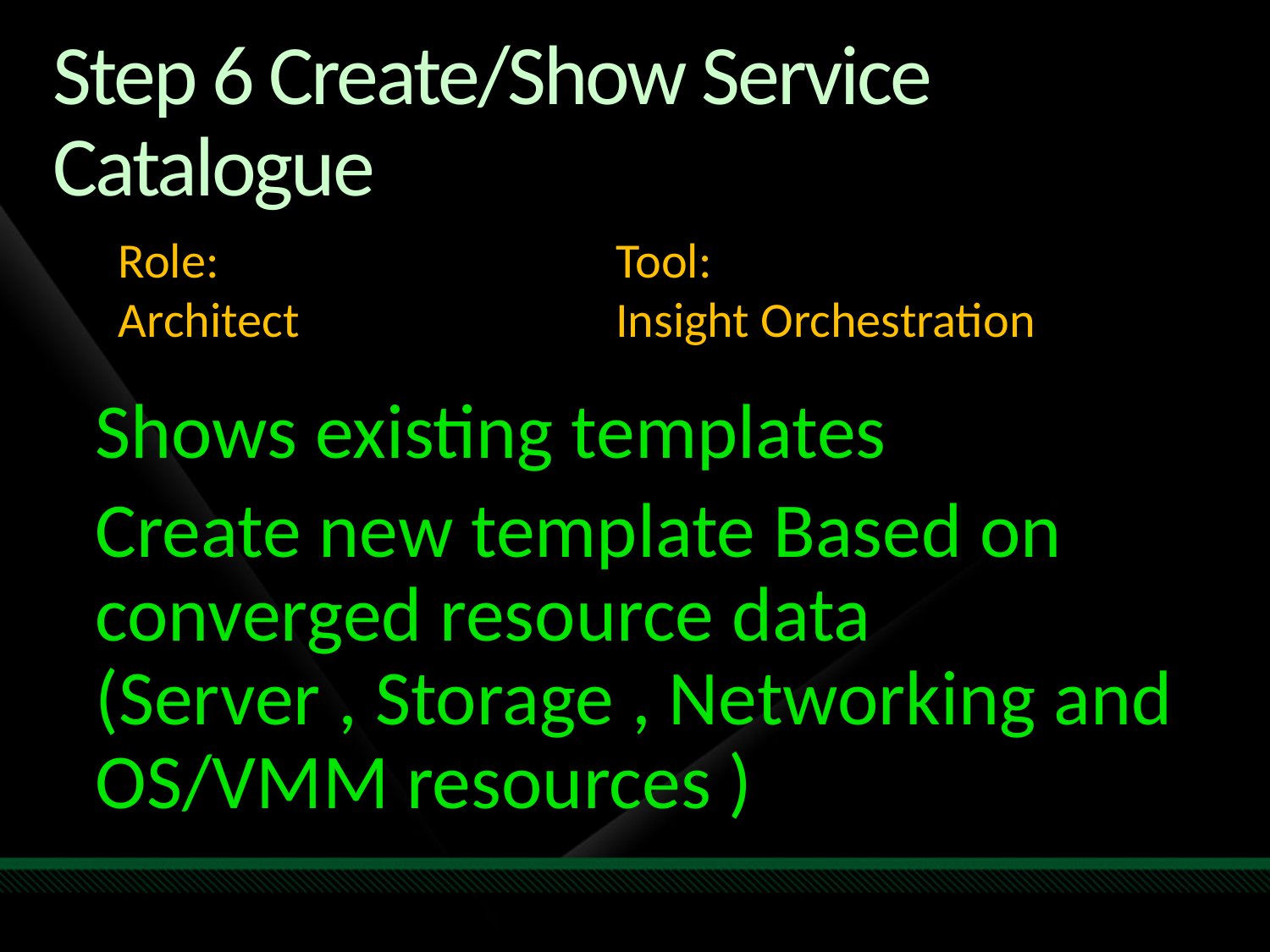

# Step 6 Create/Show Service Catalogue
Role:
Architect
Tool:
Insight Orchestration
Shows existing templates
Create new template Based on converged resource data
(Server , Storage , Networking and OS/VMM resources )